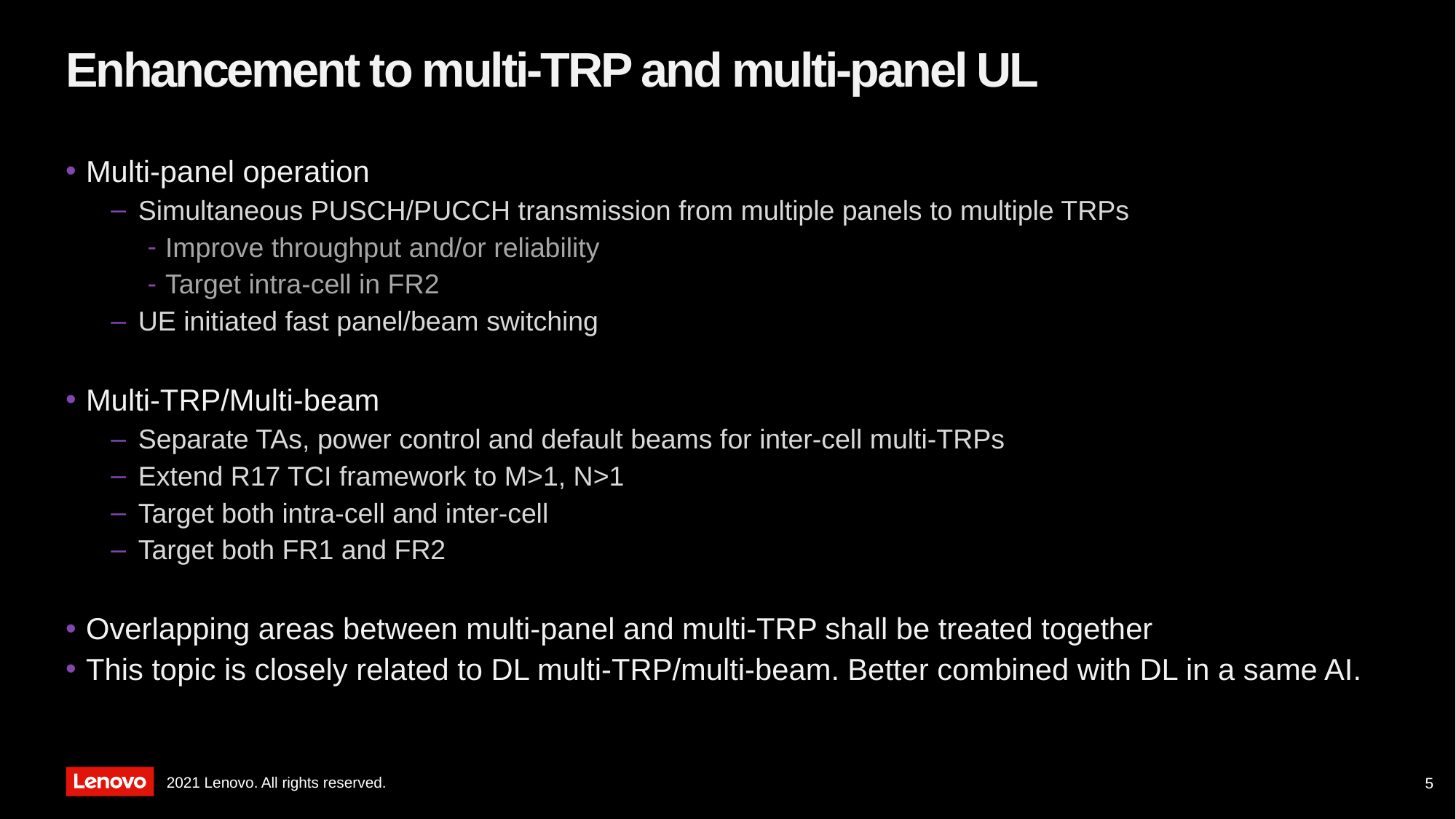

# Enhancement to multi-TRP and multi-panel UL
Multi-panel operation
Simultaneous PUSCH/PUCCH transmission from multiple panels to multiple TRPs
Improve throughput and/or reliability
Target intra-cell in FR2
UE initiated fast panel/beam switching

Multi-TRP/Multi-beam
Separate TAs, power control and default beams for inter-cell multi-TRPs
Extend R17 TCI framework to M>1, N>1
Target both intra-cell and inter-cell
Target both FR1 and FR2

Overlapping areas between multi-panel and multi-TRP shall be treated together
This topic is closely related to DL multi-TRP/multi-beam. Better combined with DL in a same AI.

5